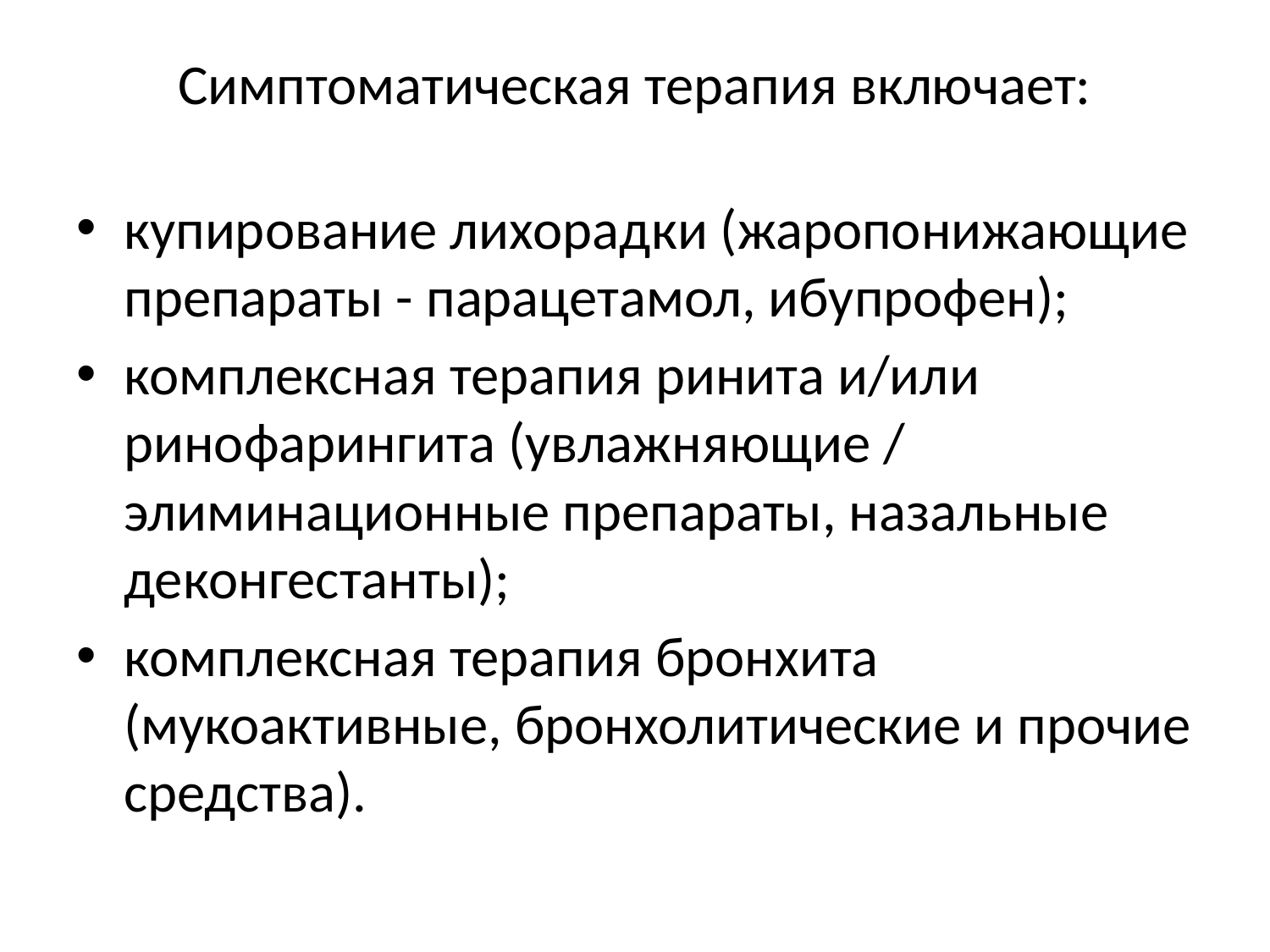

# Симптоматическая терапия включает:
купирование лихорадки (жаропонижающие препараты - парацетамол, ибупрофен);
комплексная терапия ринита и/или ринофарингита (увлажняющие / элиминационные препараты, назальные деконгестанты);
комплексная терапия бронхита (мукоактивные, бронхолитические и прочие средства).